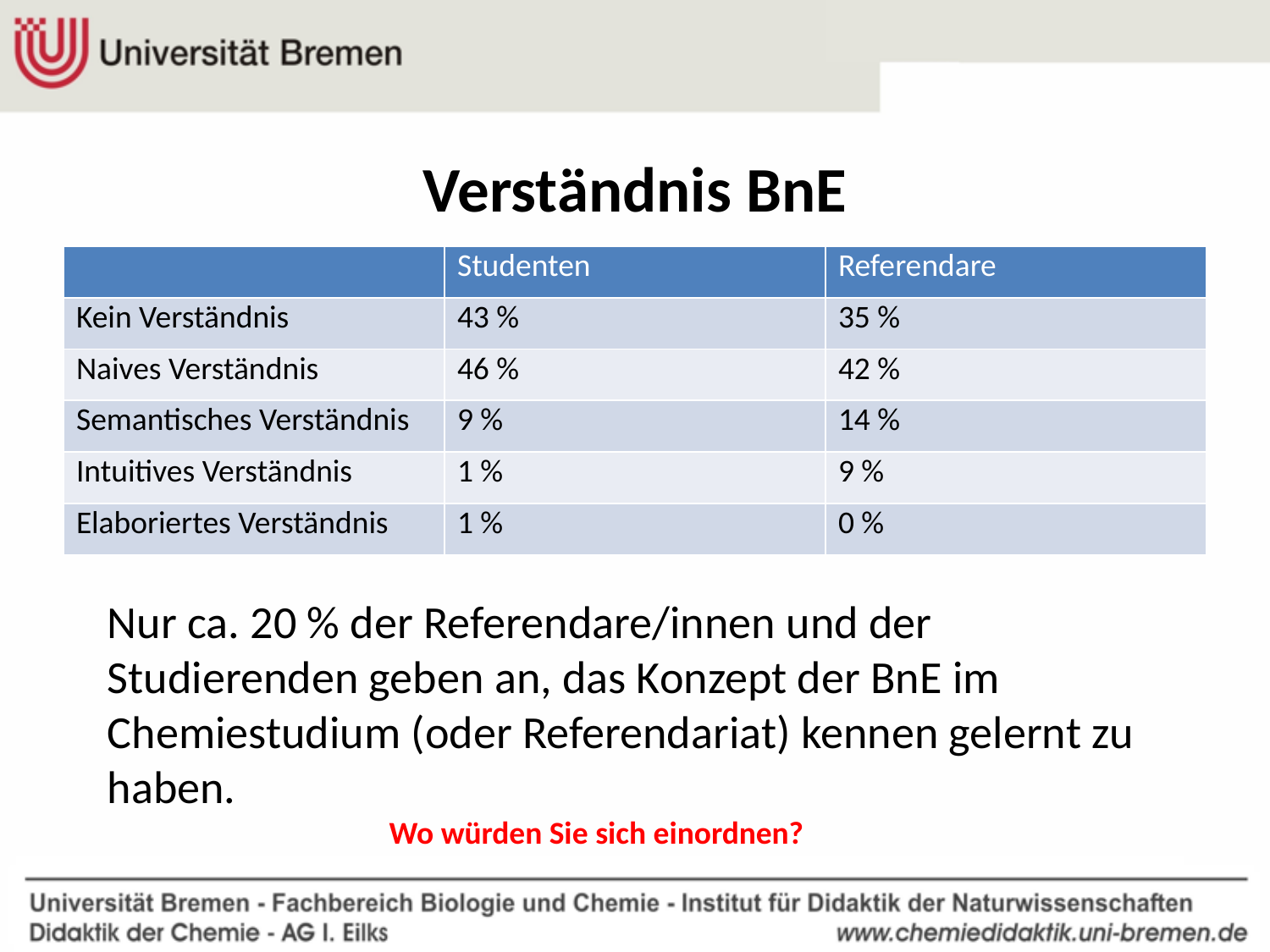

# Verständnis BnE
|  | Studenten | Referendare |
| --- | --- | --- |
| Kein Verständnis | 43 % | 35 % |
| Naives Verständnis | 46 % | 42 % |
| Semantisches Verständnis | 9 % | 14 % |
| Intuitives Verständnis | 1 % | 9 % |
| Elaboriertes Verständnis | 1 % | 0 % |
Nur ca. 20 % der Referendare/innen und der Studierenden geben an, das Konzept der BnE im Chemiestudium (oder Referendariat) kennen gelernt zu haben.
Wo würden Sie sich einordnen?